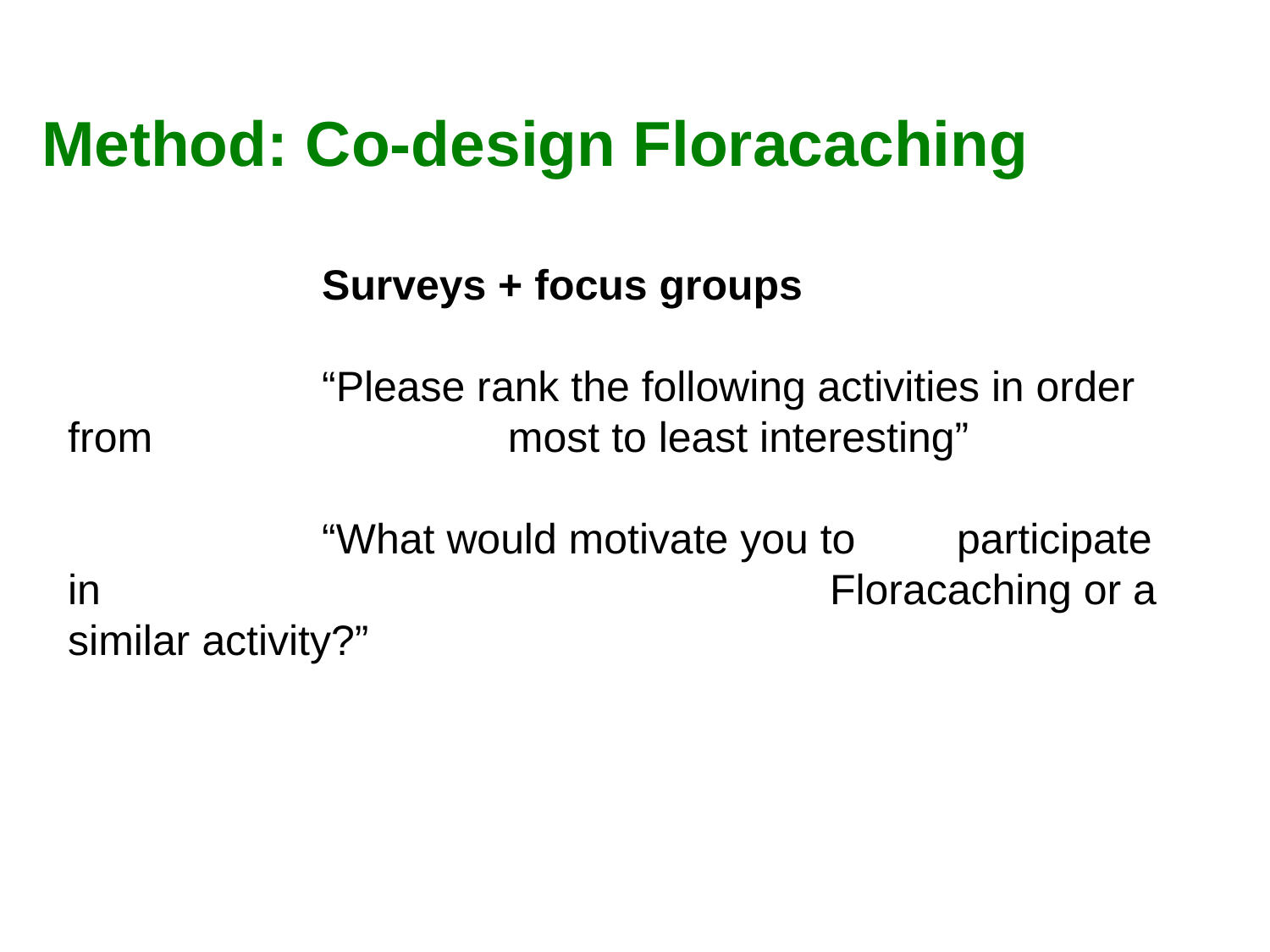

Method: Co-design Floracaching
		Surveys + focus groups

		“Please rank the following activities in order from 			     most to least interesting”

		“What would motivate you to	participate in		 				Floracaching or a similar activity?”